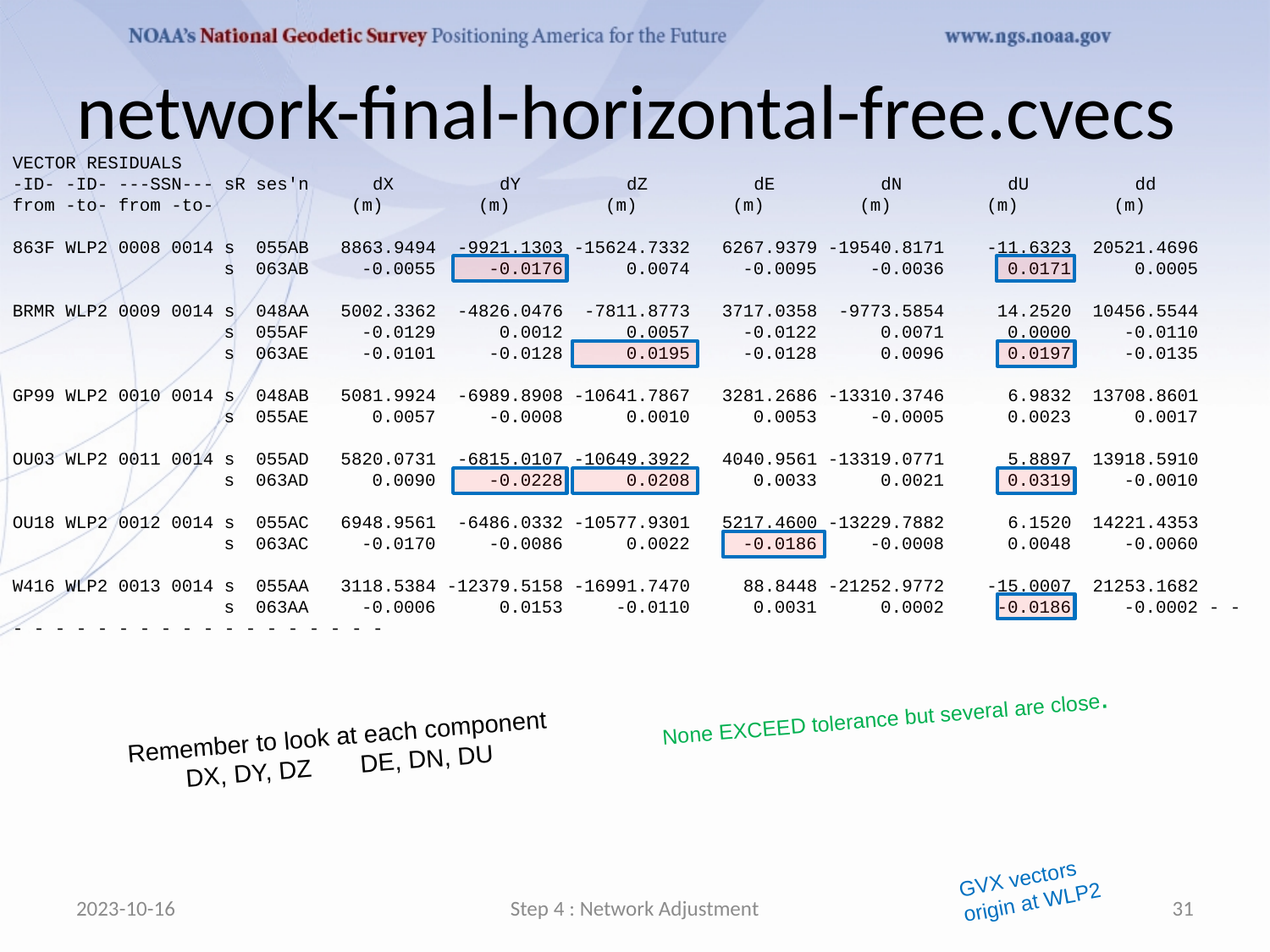

# network-final-horizontal-free.cvecs
VECTOR RESIDUALS
-ID- -ID- ---SSN--- sR ses'n      dX          dY          dZ          dE          dN          dU          dd
from -to- from -to-             (m)         (m)         (m)         (m)         (m)         (m)         (m)

863F WLP2 0008 0014 s  055AB   8863.9494  -9921.1303 -15624.7332   6267.9379 -19540.8171    -11.6323  20521.4696
                    s  063AB     -0.0055     -0.0176      0.0074     -0.0095     -0.0036      0.0171      0.0005

BRMR WLP2 0009 0014 s  048AA   5002.3362  -4826.0476  -7811.8773   3717.0358  -9773.5854     14.2520  10456.5544
                    s  055AF     -0.0129      0.0012      0.0057     -0.0122      0.0071      0.0000     -0.0110
                    s  063AE     -0.0101     -0.0128      0.0195     -0.0128      0.0096      0.0197     -0.0135

GP99 WLP2 0010 0014 s  048AB   5081.9924  -6989.8908 -10641.7867   3281.2686 -13310.3746      6.9832  13708.8601
                    s  055AE      0.0057     -0.0008      0.0010      0.0053     -0.0005      0.0023      0.0017

OU03 WLP2 0011 0014 s  055AD   5820.0731  -6815.0107 -10649.3922   4040.9561 -13319.0771      5.8897  13918.5910
                    s  063AD      0.0090     -0.0228      0.0208      0.0033      0.0021      0.0319     -0.0010

OU18 WLP2 0012 0014 s  055AC   6948.9561  -6486.0332 -10577.9301   5217.4600 -13229.7882      6.1520  14221.4353
                    s  063AC     -0.0170     -0.0086      0.0022     -0.0186     -0.0008      0.0048     -0.0060

W416 WLP2 0013 0014 s  055AA   3118.5384 -12379.5158 -16991.7470     88.8448 -21252.9772    -15.0007  21253.1682
                    s  063AA     -0.0006      0.0153     -0.0110      0.0031      0.0002     -0.0186     -0.0002 - - - - - - - - - - - - - - - - - - - -

None EXCEED tolerance but several are close.
Remember to look at each component
        DX, DY, DZ       DE, DN, DU
GVX vectors
origin at WLP2
2023-10-16
Step 4 : Network Adjustment
31